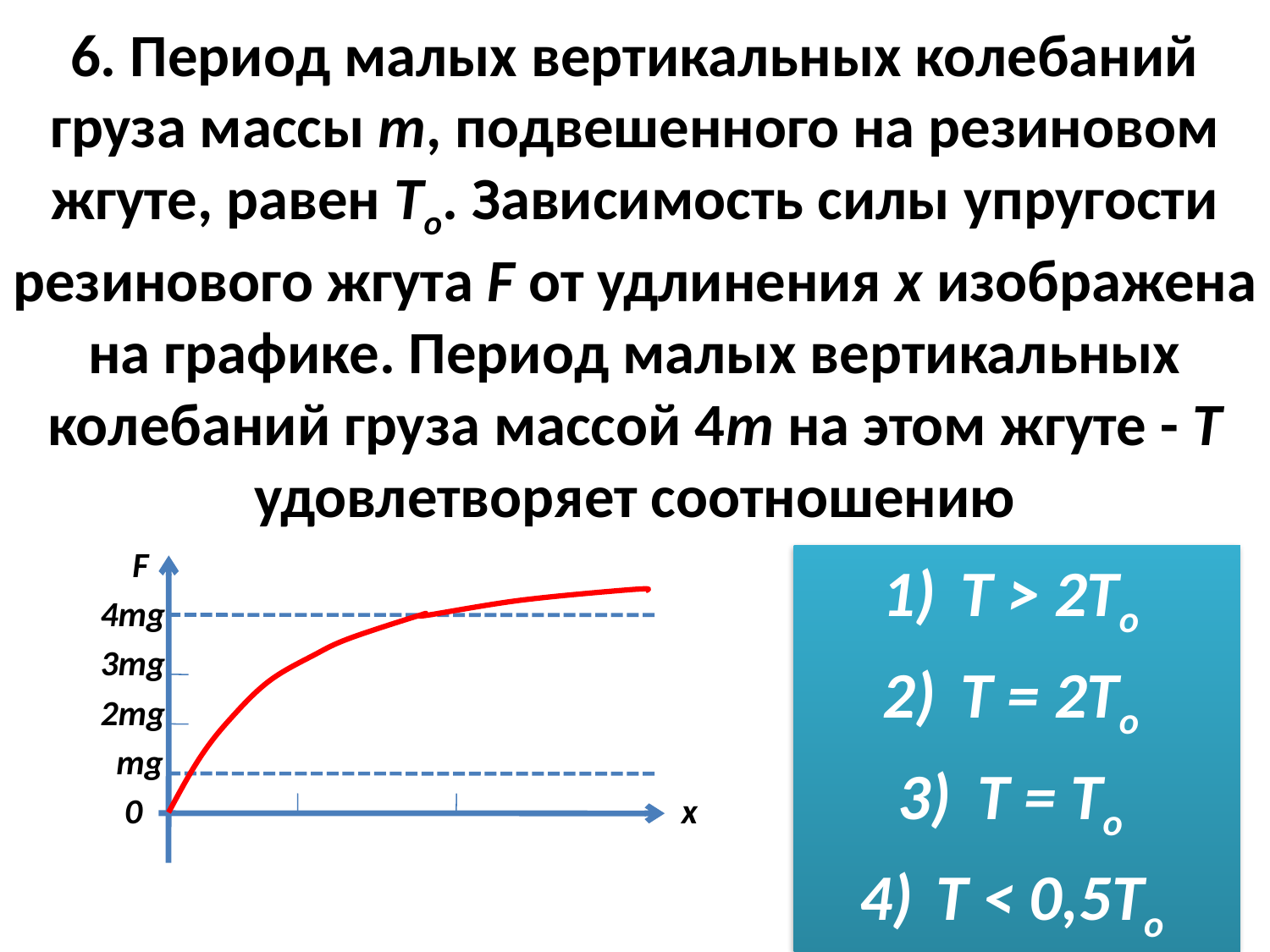

# 6. Период малых вертикальных колебаний груза массы m, подвешенного на резиновом жгуте, равен То. Зависимость силы упругости резинового жгута F от удлинения х изображена на графике. Период малых вертикальных колебаний груза массой 4m на этом жгуте - Т удовлетворяет соотношению
       F
   4mg
   3mg
   2mg
     mg
      0                                                                   х
Т > 2Tо
Т = 2Tо
Т = Tо
Т < 0,5Tо